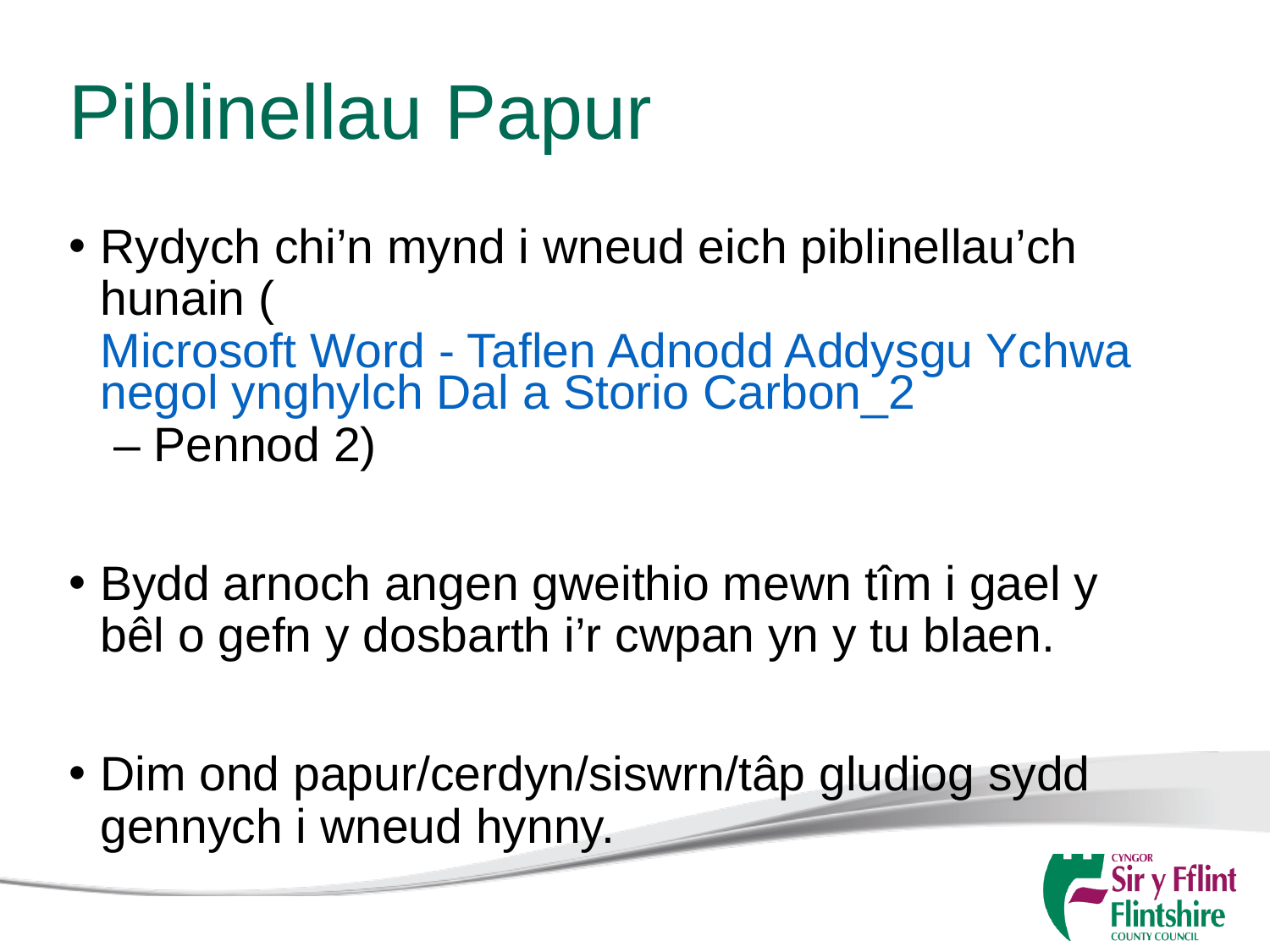

# Piblinellau Papur
Rydych chi’n mynd i wneud eich piblinellau’ch hunain (Microsoft Word - Taflen Adnodd Addysgu Ychwanegol ynghylch Dal a Storio Carbon_2 – Pennod 2)

Bydd arnoch angen gweithio mewn tîm i gael y bêl o gefn y dosbarth i’r cwpan yn y tu blaen.

Dim ond papur/cerdyn/siswrn/tâp gludiog sydd gennych i wneud hynny.